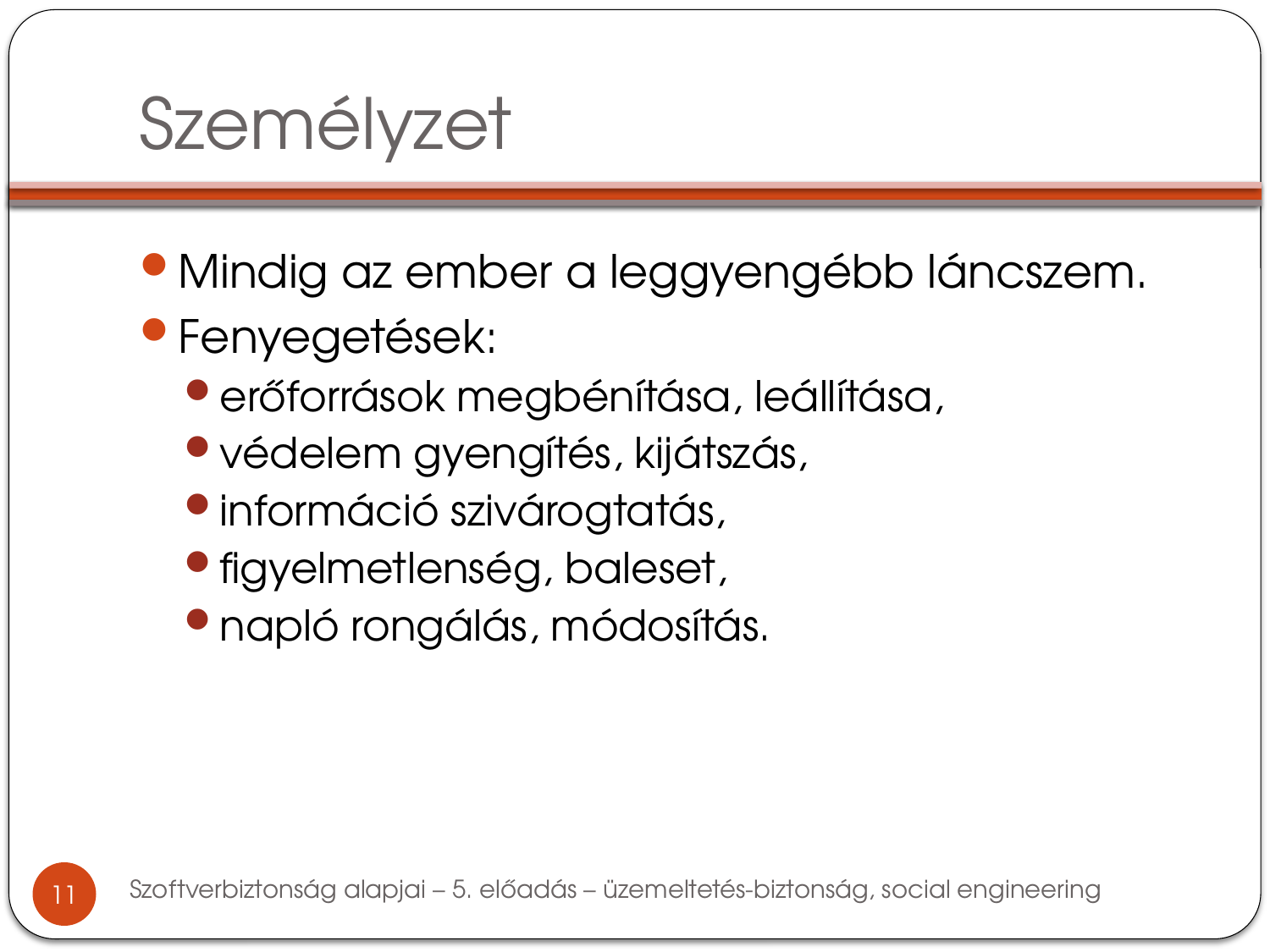

# Személyzet
Mindig az ember a leggyengébb láncszem.
Fenyegetések:
erőforrások megbénítása, leállítása,
védelem gyengítés, kijátszás,
információ szivárogtatás,
figyelmetlenség, baleset,
napló rongálás, módosítás.
Szoftverbiztonság alapjai – 5. előadás – üzemeltetés-biztonság, social engineering
11